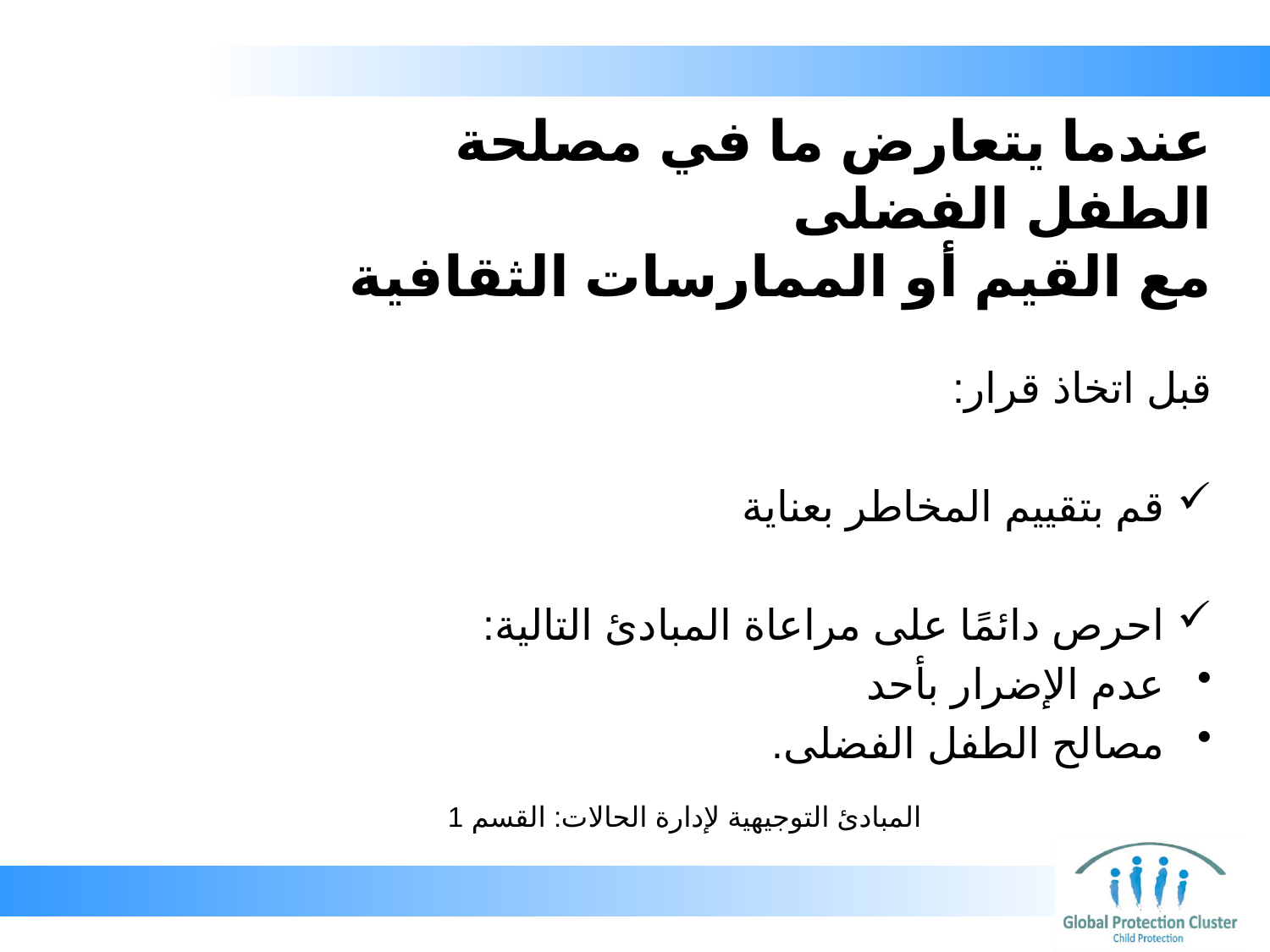

# عندما يتعارض ما في مصلحة الطفل الفضلى مع القيم أو الممارسات الثقافية

قبل اتخاذ قرار:

قم بتقييم المخاطر بعناية

احرص دائمًا على مراعاة المبادئ التالية:
عدم الإضرار بأحد
مصالح الطفل الفضلى.
المبادئ التوجيهية لإدارة الحالات: القسم 1